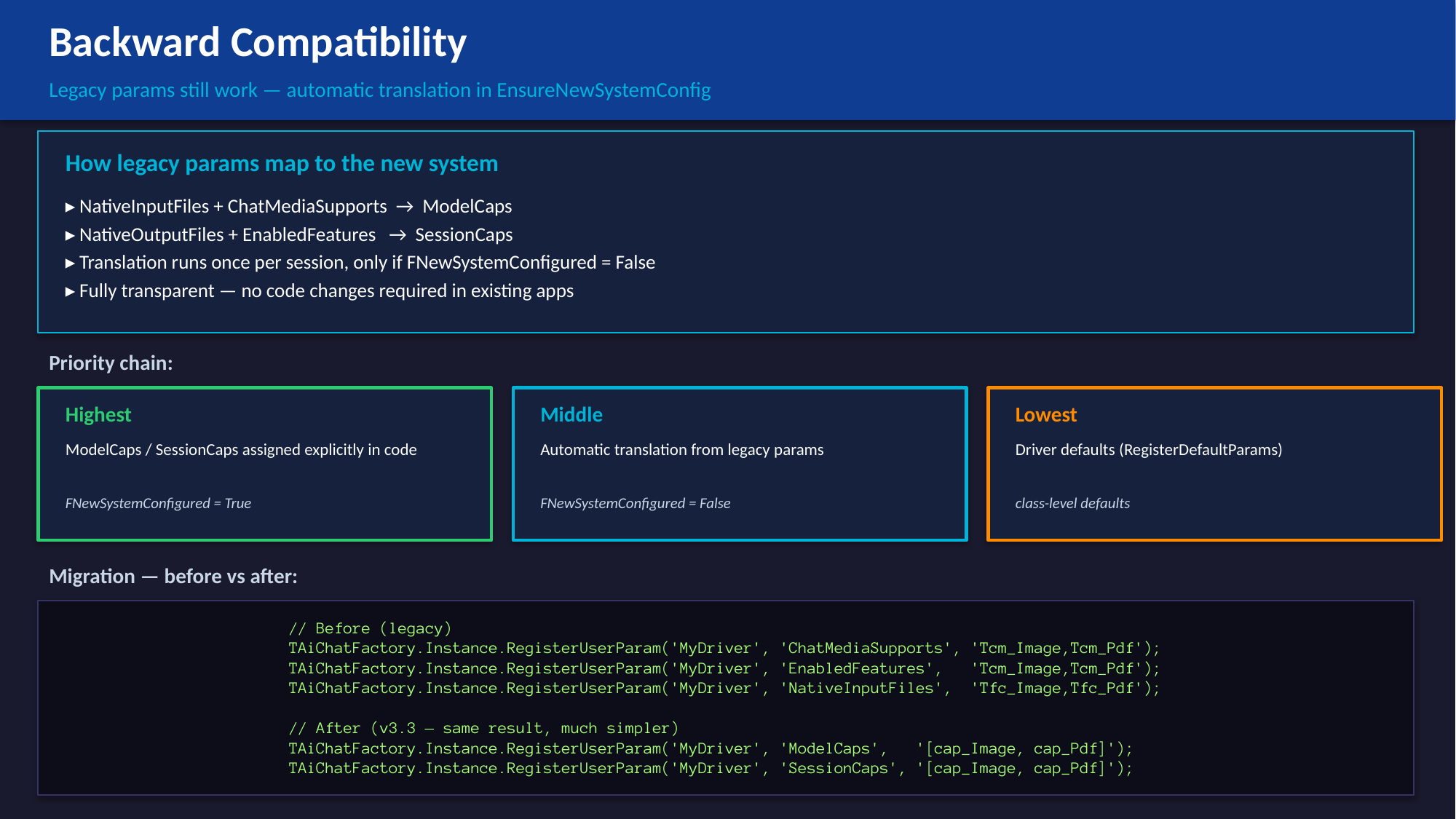

Backward Compatibility
Legacy params still work — automatic translation in EnsureNewSystemConfig

How legacy params map to the new system
▸ NativeInputFiles + ChatMediaSupports  →  ModelCaps
▸ NativeOutputFiles + EnabledFeatures   →  SessionCaps
▸ Translation runs once per session, only if FNewSystemConfigured = False
▸ Fully transparent — no code changes required in existing apps
Priority chain:

Highest
Middle
Lowest
ModelCaps / SessionCaps assigned explicitly in code
Automatic translation from legacy params
Driver defaults (RegisterDefaultParams)
FNewSystemConfigured = True
FNewSystemConfigured = False
class-level defaults
Migration — before vs after:

// Before (legacy)
TAiChatFactory.Instance.RegisterUserParam('MyDriver', 'ChatMediaSupports', 'Tcm_Image,Tcm_Pdf');
TAiChatFactory.Instance.RegisterUserParam('MyDriver', 'EnabledFeatures',   'Tcm_Image,Tcm_Pdf');
TAiChatFactory.Instance.RegisterUserParam('MyDriver', 'NativeInputFiles',  'Tfc_Image,Tfc_Pdf');

// After (v3.3 — same result, much simpler)
TAiChatFactory.Instance.RegisterUserParam('MyDriver', 'ModelCaps',   '[cap_Image, cap_Pdf]');
TAiChatFactory.Instance.RegisterUserParam('MyDriver', 'SessionCaps', '[cap_Image, cap_Pdf]');